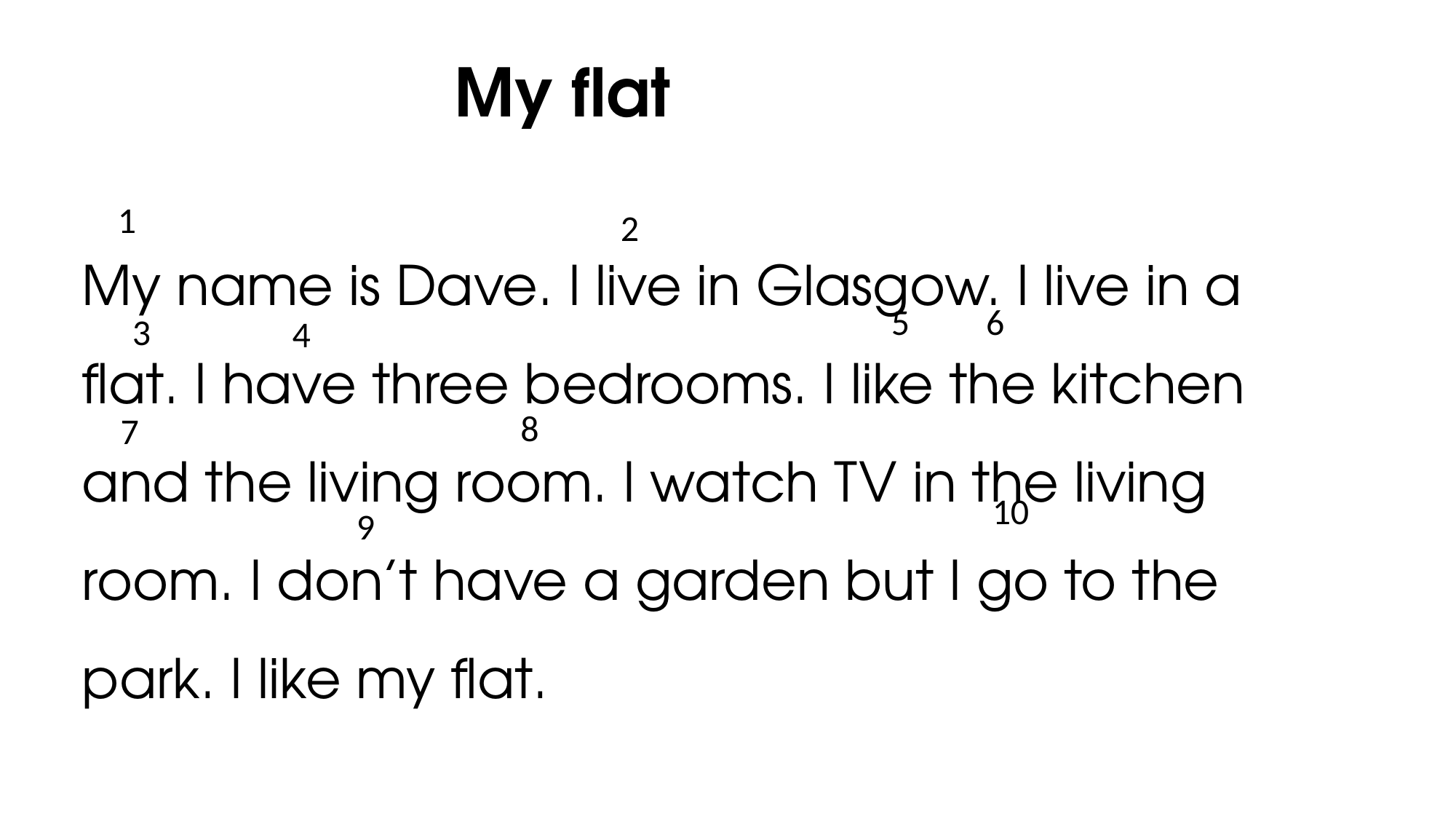

My flat
1
2
My name is Dave. I live in Glasgow. I live in a flat. I have three bedrooms. I like the kitchen and the living room. I watch TV in the living room. I don’t have a garden but I go to the park. I like my flat.

5
6
3
4
8
7
10
9